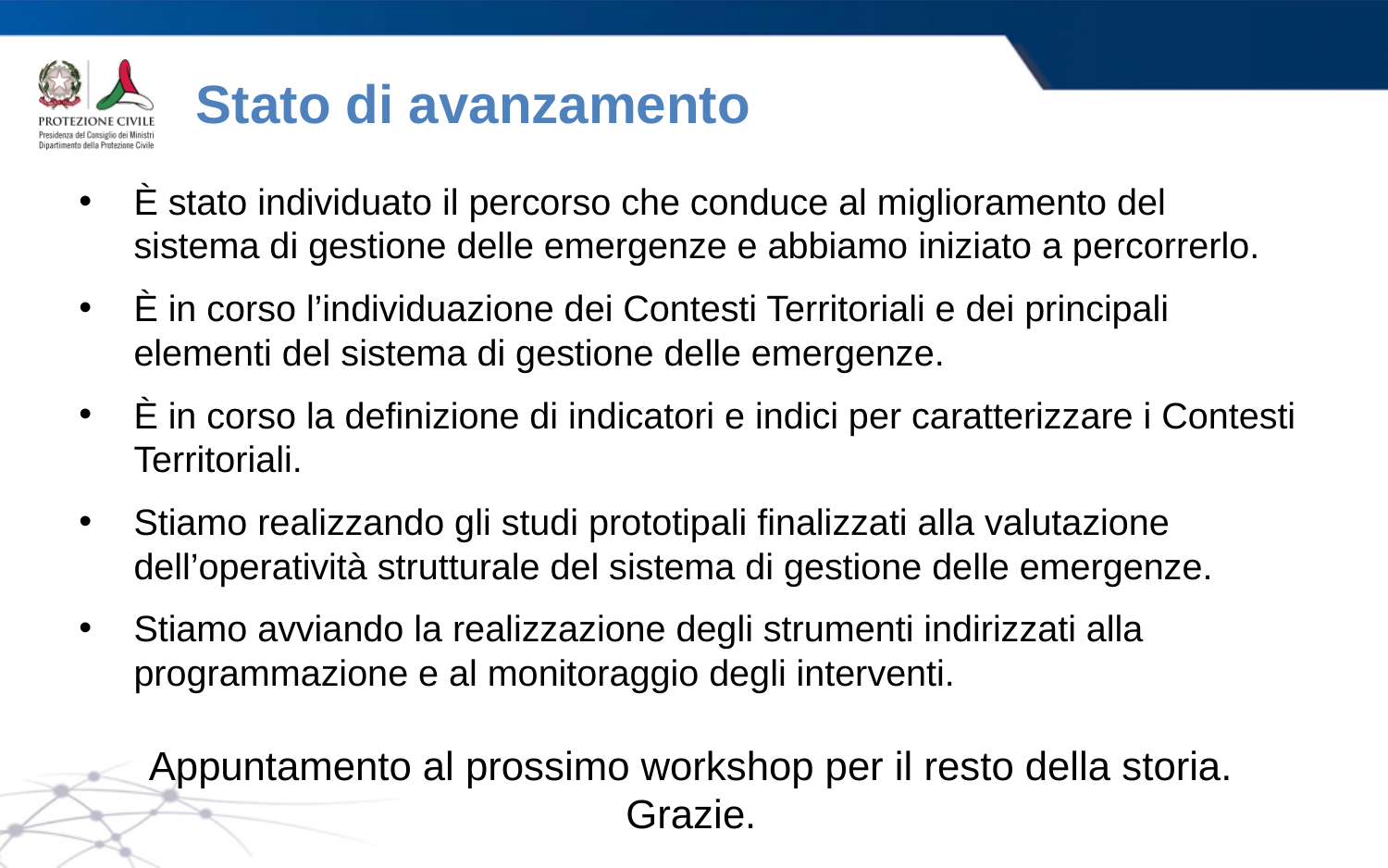

# Stato di avanzamento
È stato individuato il percorso che conduce al miglioramento del sistema di gestione delle emergenze e abbiamo iniziato a percorrerlo.
È in corso l’individuazione dei Contesti Territoriali e dei principali elementi del sistema di gestione delle emergenze.
È in corso la definizione di indicatori e indici per caratterizzare i Contesti Territoriali.
Stiamo realizzando gli studi prototipali finalizzati alla valutazione dell’operatività strutturale del sistema di gestione delle emergenze.
Stiamo avviando la realizzazione degli strumenti indirizzati alla programmazione e al monitoraggio degli interventi.
Appuntamento al prossimo workshop per il resto della storia. Grazie.